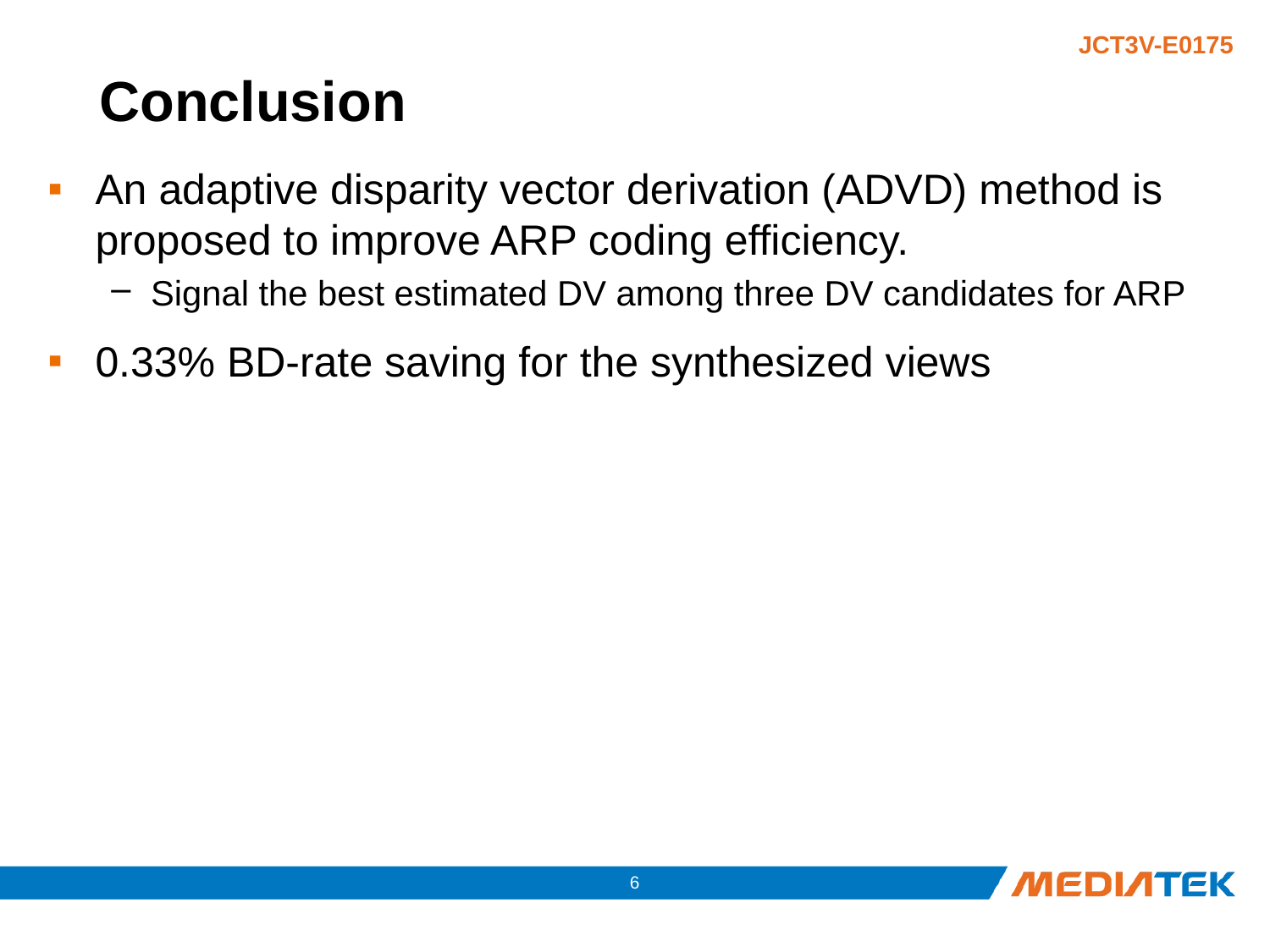

# Conclusion
An adaptive disparity vector derivation (ADVD) method is proposed to improve ARP coding efficiency.
Signal the best estimated DV among three DV candidates for ARP
0.33% BD-rate saving for the synthesized views

6